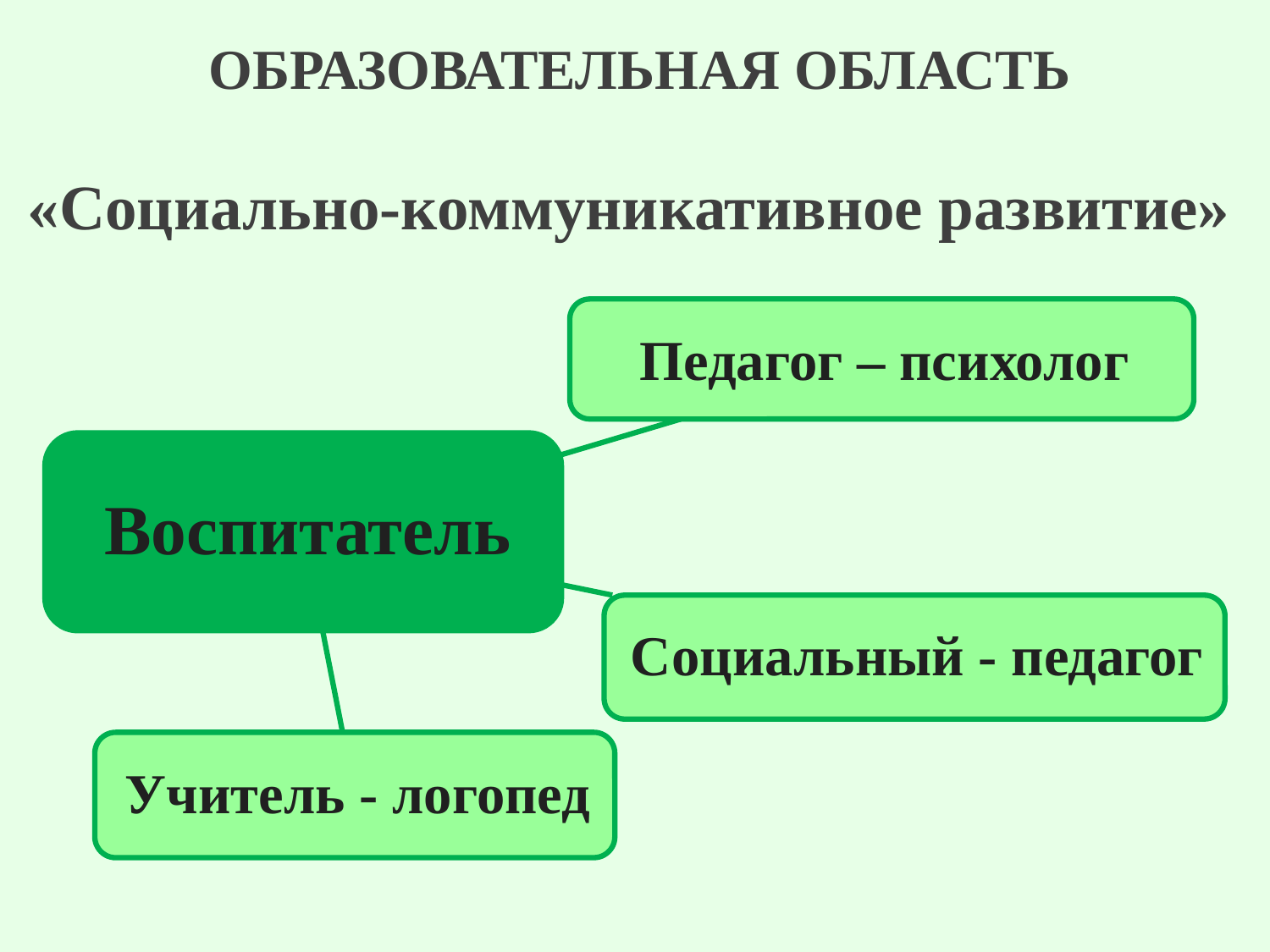

# Образовательная область
«Социально-коммуникативное развитие»

Воспитатель

Педагог – психолог

Социальный - педагог
Учитель - логопед